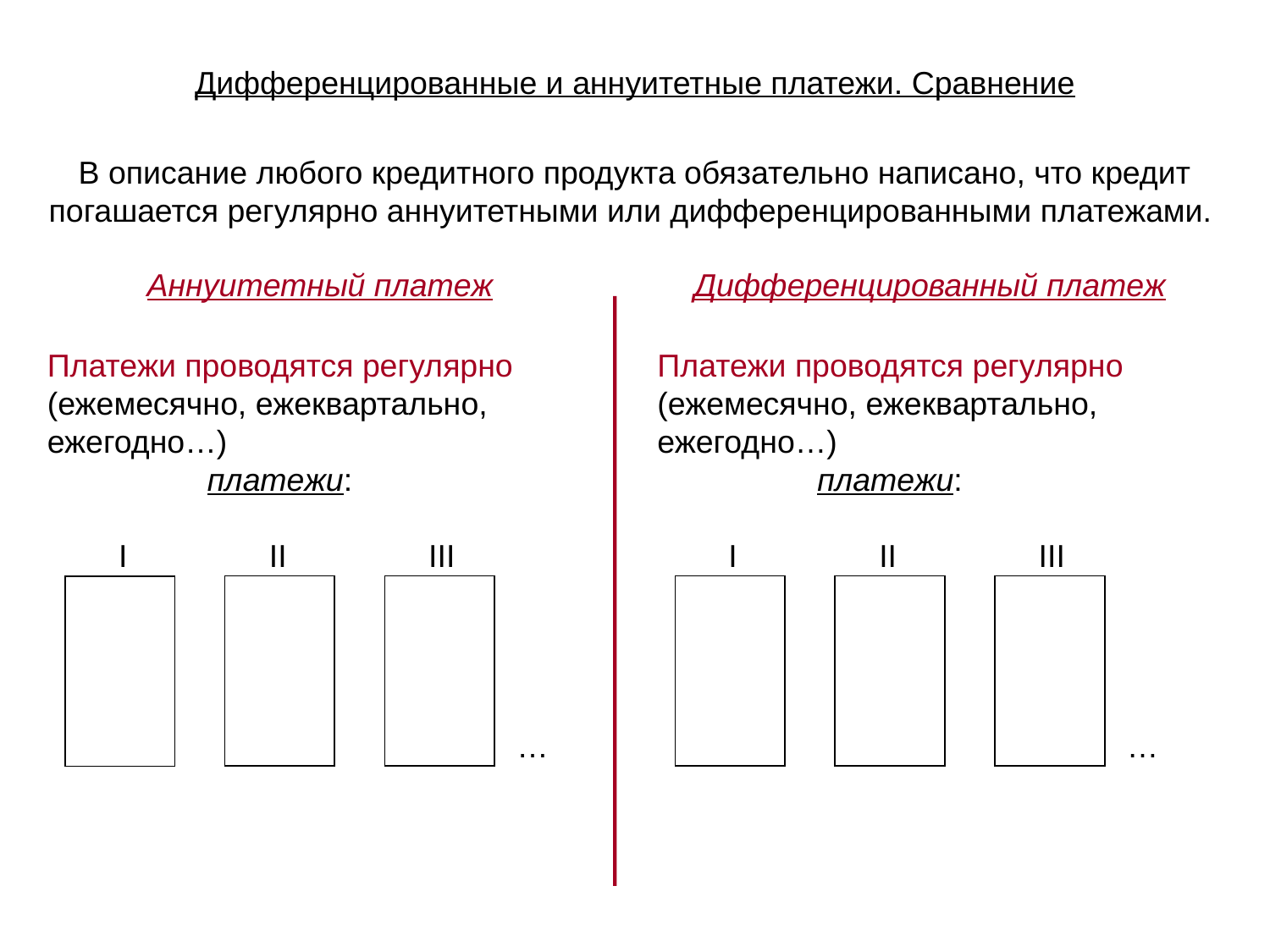

Дифференцированные и аннуитетные платежи. Сравнение
В описание любого кредитного продукта обязательно написано, что кредит погашается регулярно аннуитетными или дифференцированными платежами.
Дифференцированный платеж

Платежи проводятся регулярно (ежемесячно, ежеквартально, ежегодно…)
                  платежи:

        I                II                III

                                                     …

Аннуитетный платеж

Платежи проводятся регулярно (ежемесячно, ежеквартально, ежегодно…)
                  платежи:

        I                II                III

                                                     …